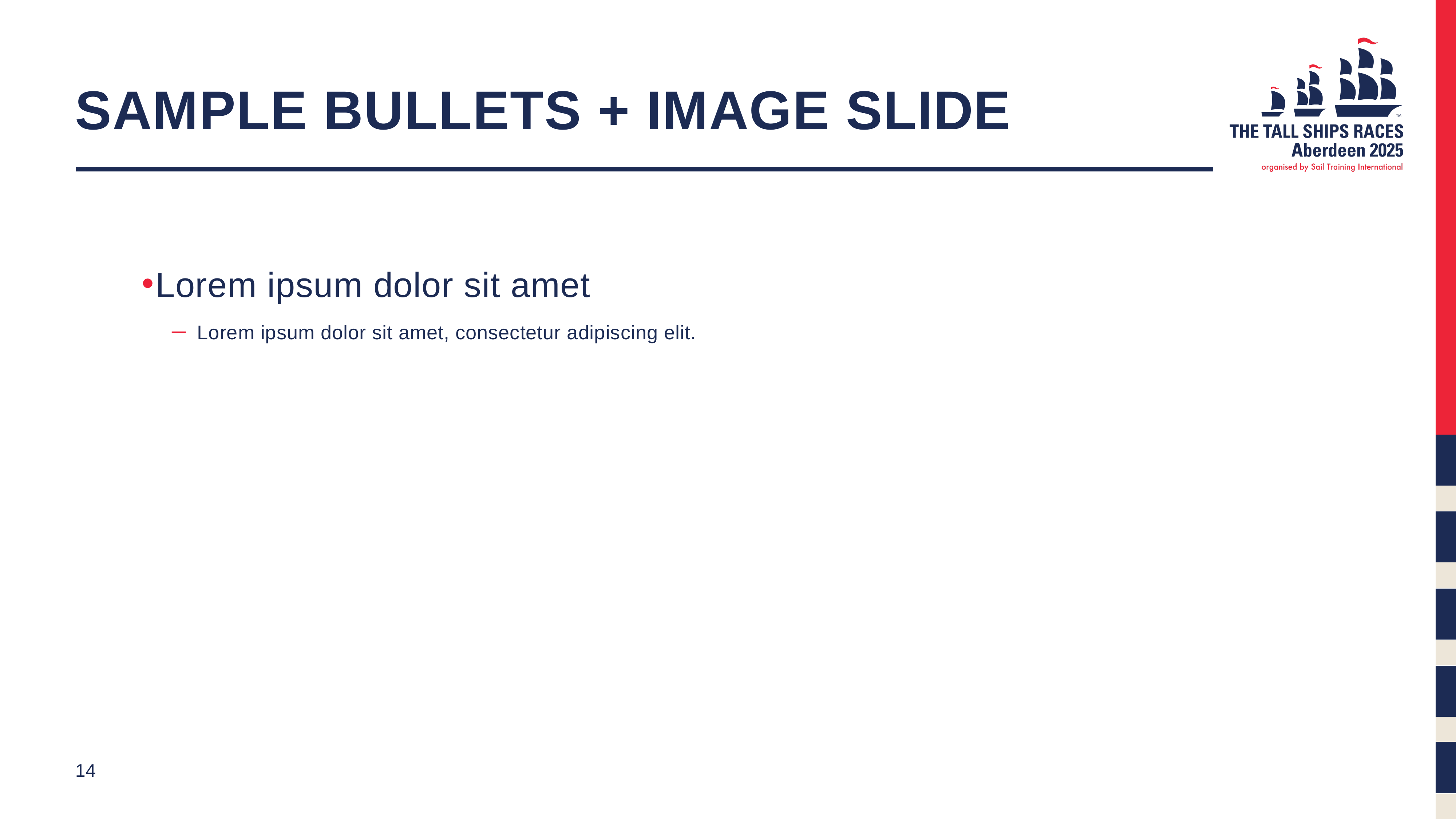

# SAMPLE BULLETS + IMAGE SLIDE
Lorem ipsum dolor sit amet
Lorem ipsum dolor sit amet, consectetur adipiscing elit.

14